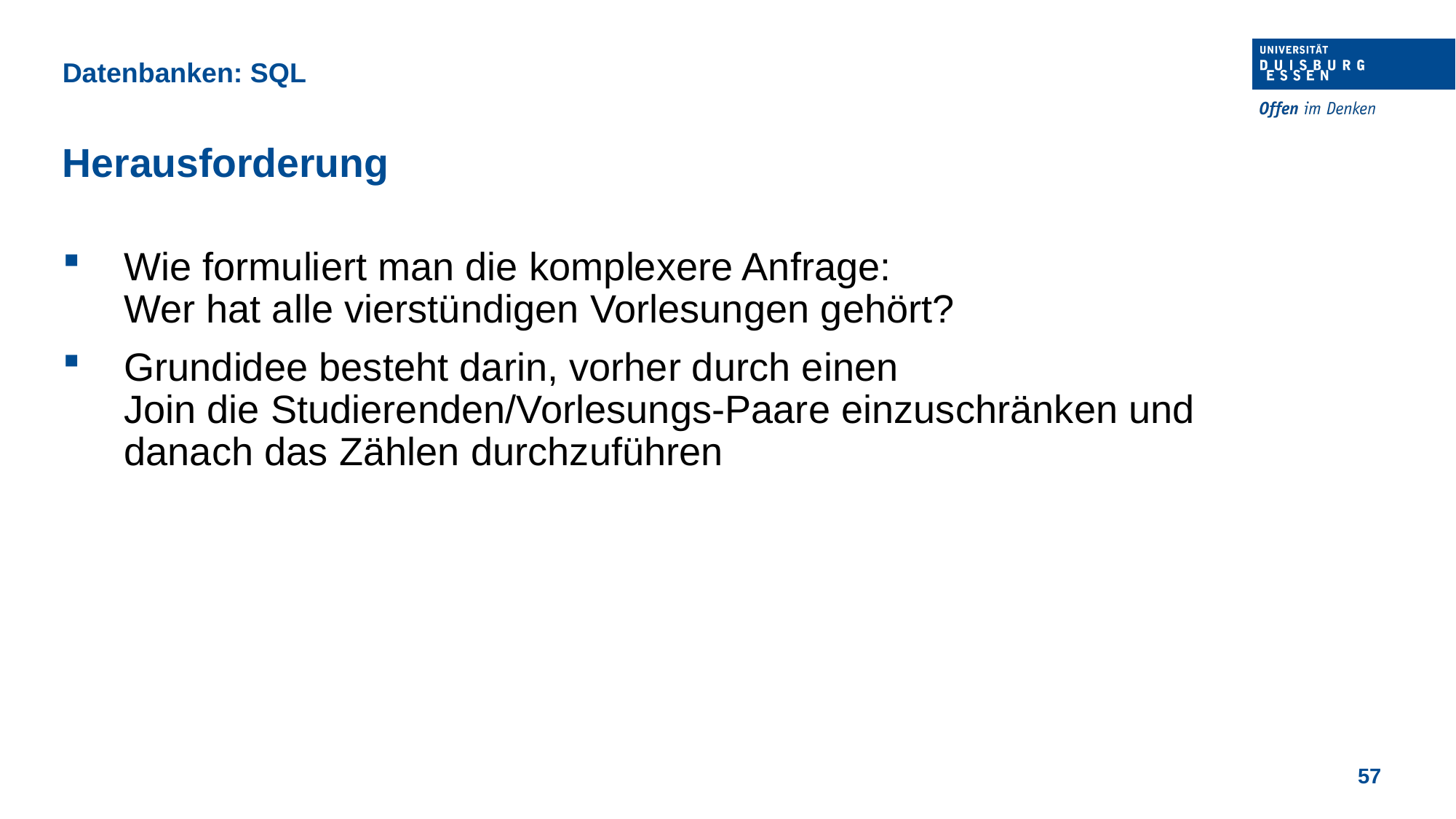

Datenbanken: SQL
Herausforderung
Wie formuliert man die komplexere Anfrage:
Wer hat alle vierstündigen Vorlesungen gehört?
Grundidee besteht darin, vorher durch einen
Join die Studierenden/Vorlesungs-Paare einzuschränken und
danach das Zählen durchzuführen
57